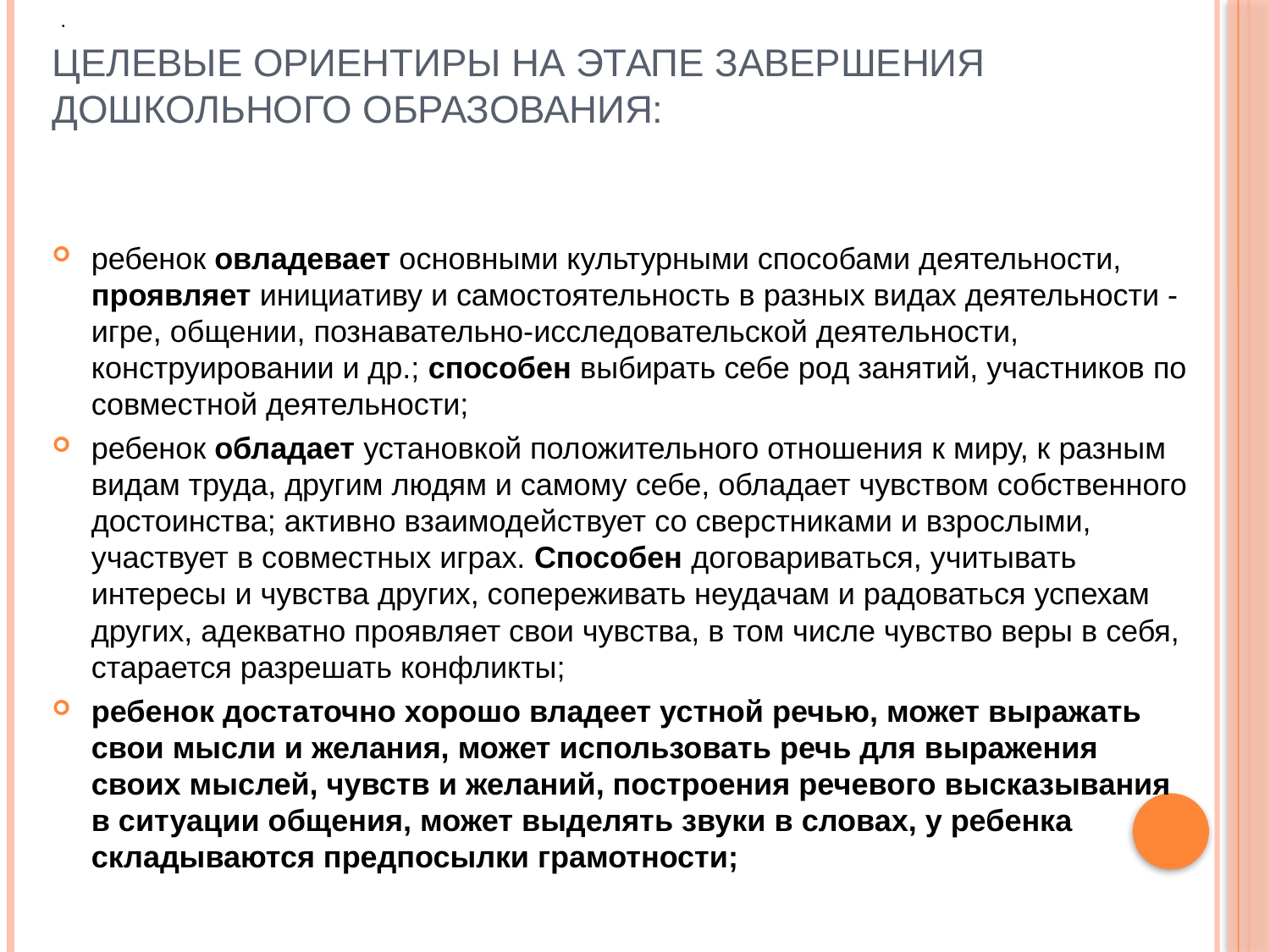

.
# Целевые ориентиры на этапе завершения дошкольного образования:

ребенок овладевает основными культурными способами деятельности, проявляет инициативу и самостоятельность в разных видах деятельности - игре, общении, познавательно-исследовательской деятельности, конструировании и др.; способен выбирать себе род занятий, участников по совместной деятельности;
ребенок обладает установкой положительного отношения к миру, к разным видам труда, другим людям и самому себе, обладает чувством собственного достоинства; активно взаимодействует со сверстниками и взрослыми, участвует в совместных играх. Способен договариваться, учитывать интересы и чувства других, сопереживать неудачам и радоваться успехам других, адекватно проявляет свои чувства, в том числе чувство веры в себя, старается разрешать конфликты;
ребенок достаточно хорошо владеет устной речью, может выражать свои мысли и желания, может использовать речь для выражения своих мыслей, чувств и желаний, построения речевого высказывания в ситуации общения, может выделять звуки в словах, у ребенка складываются предпосылки грамотности;